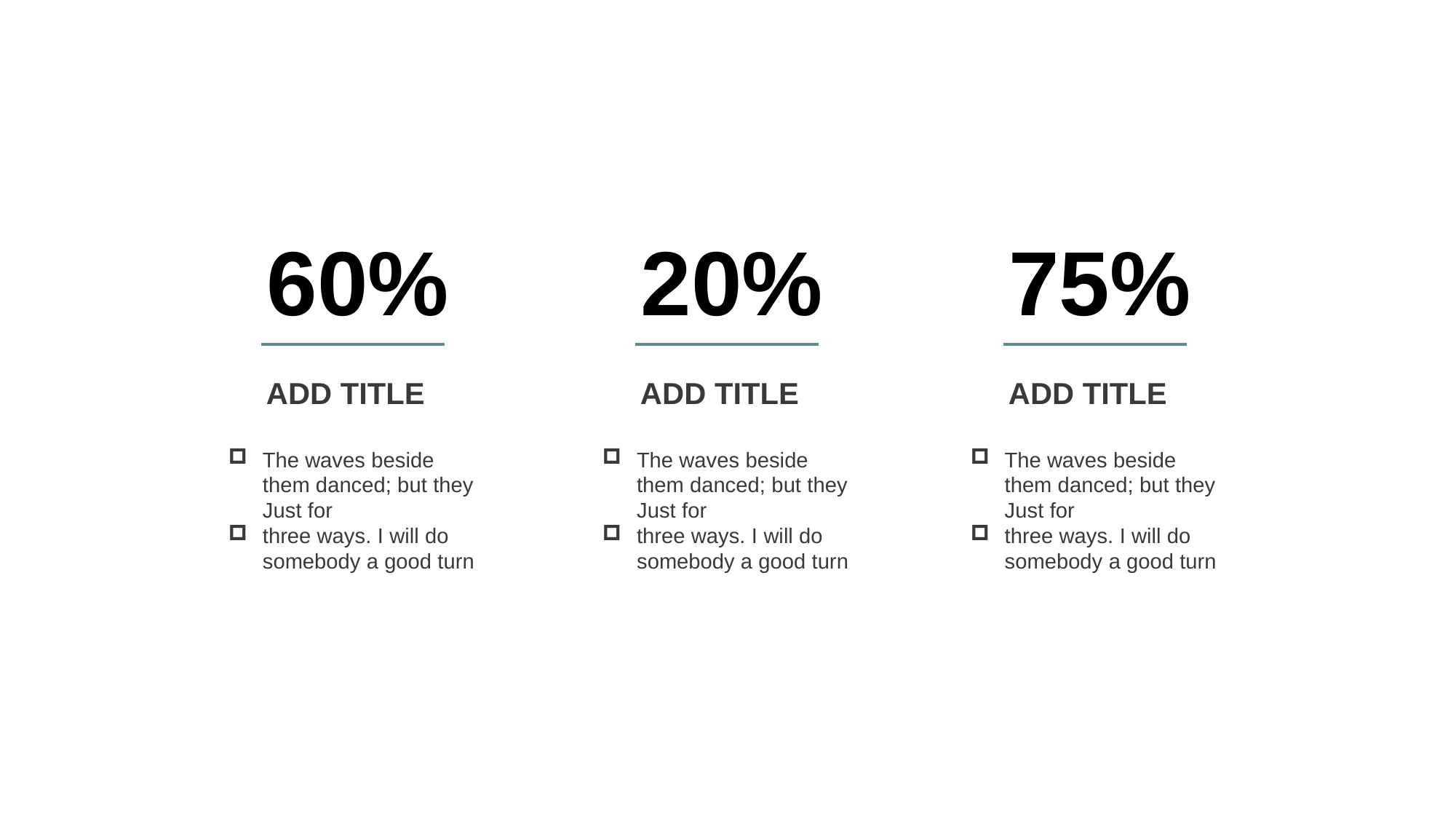

60%
20%
75%
ADD TITLE
ADD TITLE
ADD TITLE
The waves beside them danced; but they Just for
three ways. I will do somebody a good turn
The waves beside them danced; but they Just for
three ways. I will do somebody a good turn
The waves beside them danced; but they Just for
three ways. I will do somebody a good turn